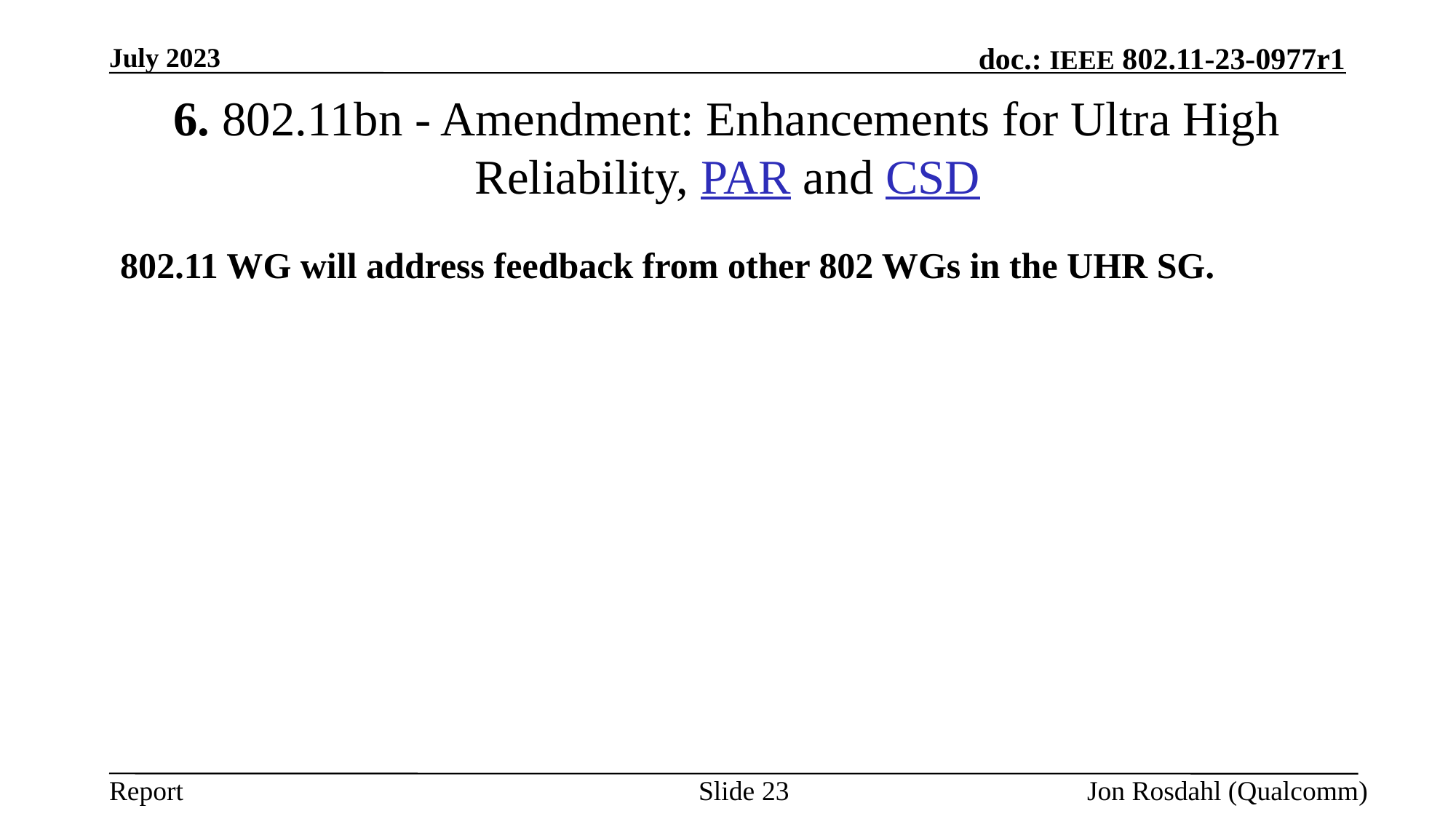

July 2023
# 6. 802.11bn - Amendment: Enhancements for Ultra High Reliability, PAR and CSD
802.11 WG will address feedback from other 802 WGs in the UHR SG.
Slide 23
Jon Rosdahl (Qualcomm)